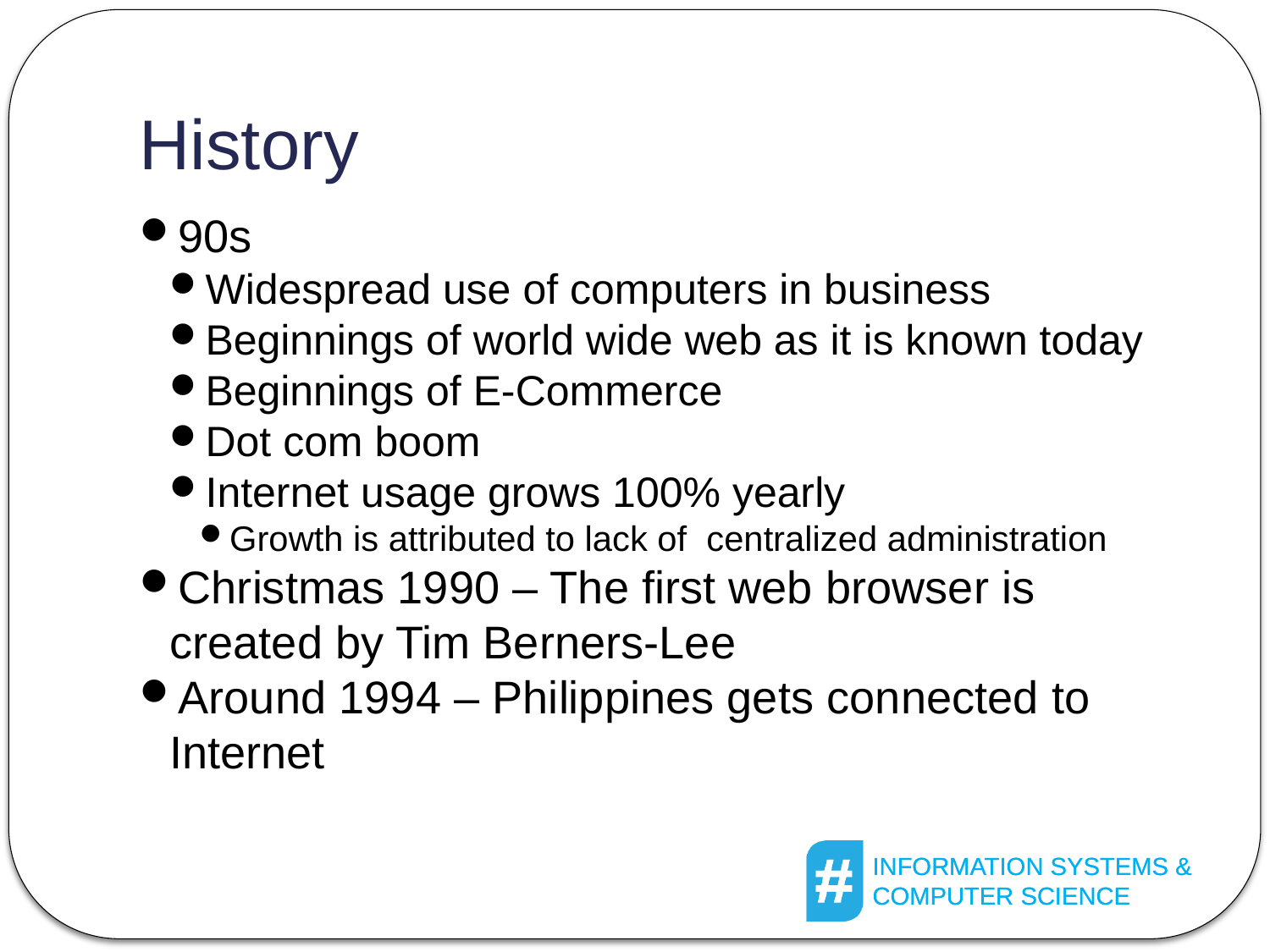

History
90s
Widespread use of computers in business
Beginnings of world wide web as it is known today
Beginnings of E-Commerce
Dot com boom
Internet usage grows 100% yearly
Growth is attributed to lack of  centralized administration
Christmas 1990 – The first web browser is created by Tim Berners-Lee
Around 1994 – Philippines gets connected to Internet